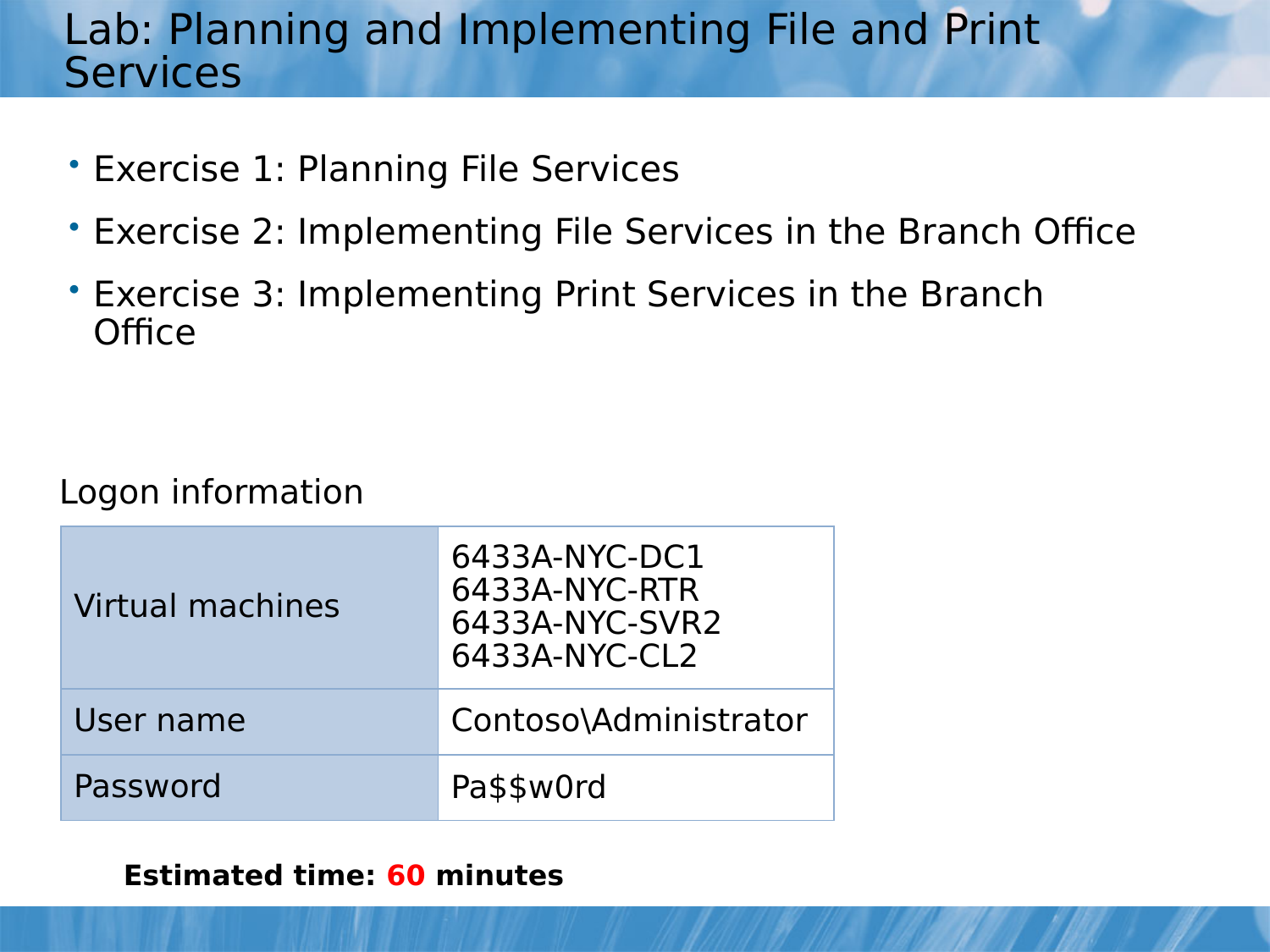

# Lab: Planning and Implementing File and Print Services
Exercise 1: Planning File Services
Exercise 2: Implementing File Services in the Branch Office
Exercise 3: Implementing Print Services in the Branch Office

Logon information
| Virtual machines | 6433A-NYC-DC1 6433A-NYC-RTR 6433A-NYC-SVR2 6433A-NYC-CL2 |
| --- | --- |
| User name | Contoso\Administrator |
| Password | Pa$$w0rd |
Estimated time: 60 minutes